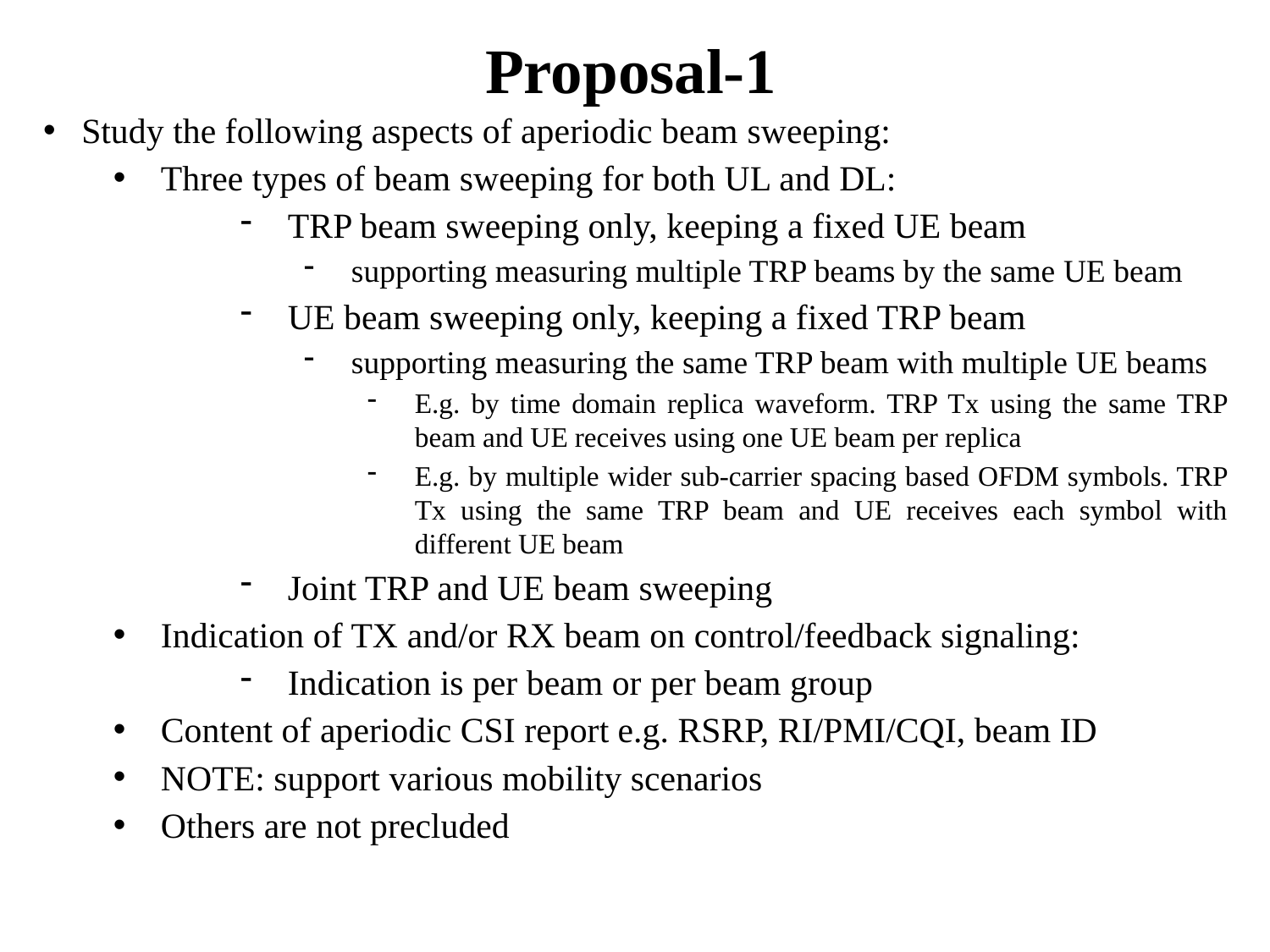

# Proposal-1
Study the following aspects of aperiodic beam sweeping:
Three types of beam sweeping for both UL and DL:
TRP beam sweeping only, keeping a fixed UE beam
supporting measuring multiple TRP beams by the same UE beam
UE beam sweeping only, keeping a fixed TRP beam
supporting measuring the same TRP beam with multiple UE beams
E.g. by time domain replica waveform. TRP Tx using the same TRP beam and UE receives using one UE beam per replica
E.g. by multiple wider sub-carrier spacing based OFDM symbols. TRP Tx using the same TRP beam and UE receives each symbol with different UE beam
Joint TRP and UE beam sweeping
Indication of TX and/or RX beam on control/feedback signaling:
Indication is per beam or per beam group
Content of aperiodic CSI report e.g. RSRP, RI/PMI/CQI, beam ID
NOTE: support various mobility scenarios
Others are not precluded